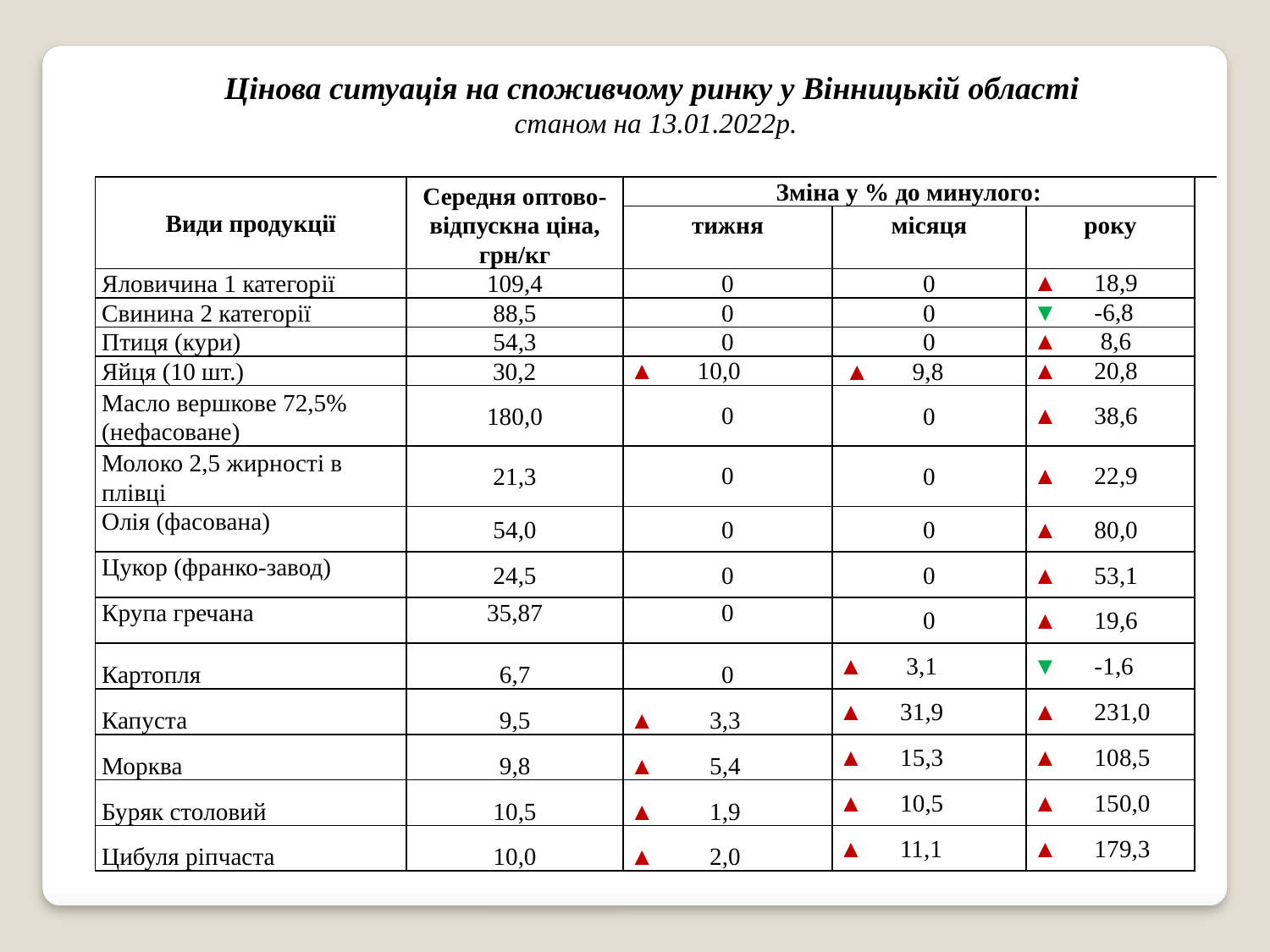

| Цінова ситуація на споживчому ринку у Вінницькій області станом на 13.01.2022р. |  |  |  |  |  |
| --- | --- | --- | --- | --- | --- |
| Види продукції | Середня оптово-відпускна ціна, грн/кг | Зміна у % до минулого: |  |  |  |
|  |  | тижня | місяця | року |  |
| Яловичина 1 категорії | 109,4 | 0 | 0 | ▲ 18,9 |  |
| Свинина 2 категорії | 88,5 | 0 | 0 | ▼ -6,8 |  |
| Птиця (кури) | 54,3 | 0 | 0 | ▲ 8,6 |  |
| Яйця (10 шт.) | 30,2 | ▲ 10,0 | ▲ 9,8 | ▲ 20,8 |  |
| Масло вершкове 72,5% (нефасоване) | 180,0 | 0 | 0 | ▲ 38,6 |  |
| Молоко 2,5 жирності в плівці | 21,3 | 0 | 0 | ▲ 22,9 |  |
| Олія (фасована) | 54,0 | 0 | 0 | ▲ 80,0 |  |
| Цукор (франко-завод) | 24,5 | 0 | 0 | ▲ 53,1 |  |
| Крупа гречана | 35,87 | 0 | 0 | ▲ 19,6 |  |
| Картопля | 6,7 | 0 | ▲ 3,1 | ▼ -1,6 |  |
| Капуста | 9,5 | ▲ 3,3 | ▲ 31,9 | ▲ 231,0 |  |
| Морква | 9,8 | ▲ 5,4 | ▲ 15,3 | ▲ 108,5 |  |
| Буряк столовий | 10,5 | ▲ 1,9 | ▲ 10,5 | ▲ 150,0 |  |
| Цибуля ріпчаста | 10,0 | ▲ 2,0 | ▲ 11,1 | ▲ 179,3 |  |